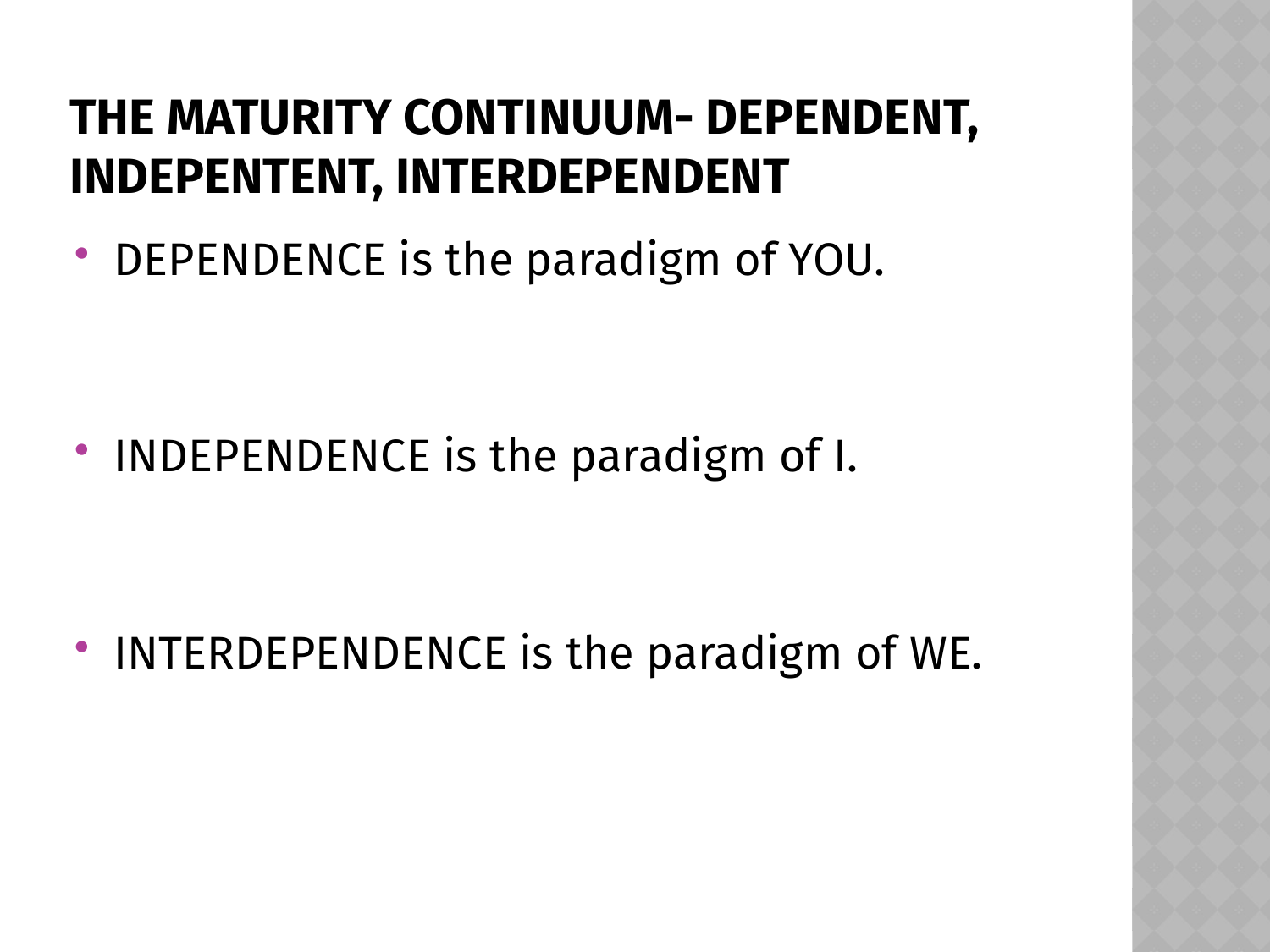

# THE MATURITY CONTINUUM- DEPENDENT, INDEPENTENT, INTERDEPENDENT
DEPENDENCE is the paradigm of YOU.

INDEPENDENCE is the paradigm of I.

INTERDEPENDENCE is the paradigm of WE.